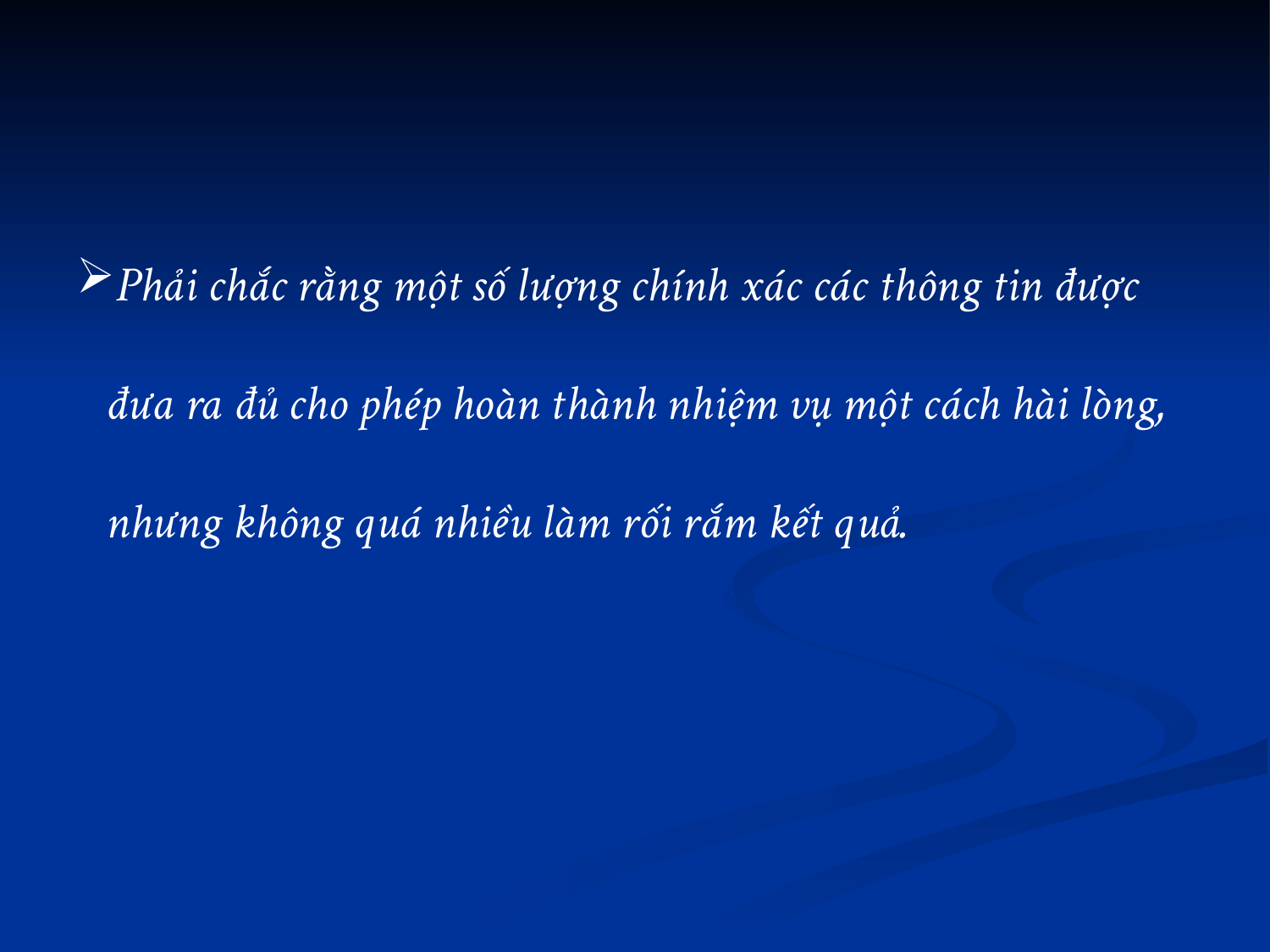

# Phải chắc rằng một số lượng chính xác các thông tin được đưa ra đủ cho phép hoàn thành nhiệm vụ một cách hài lòng, nhưng không quá nhiều làm rối rắm kết quả.